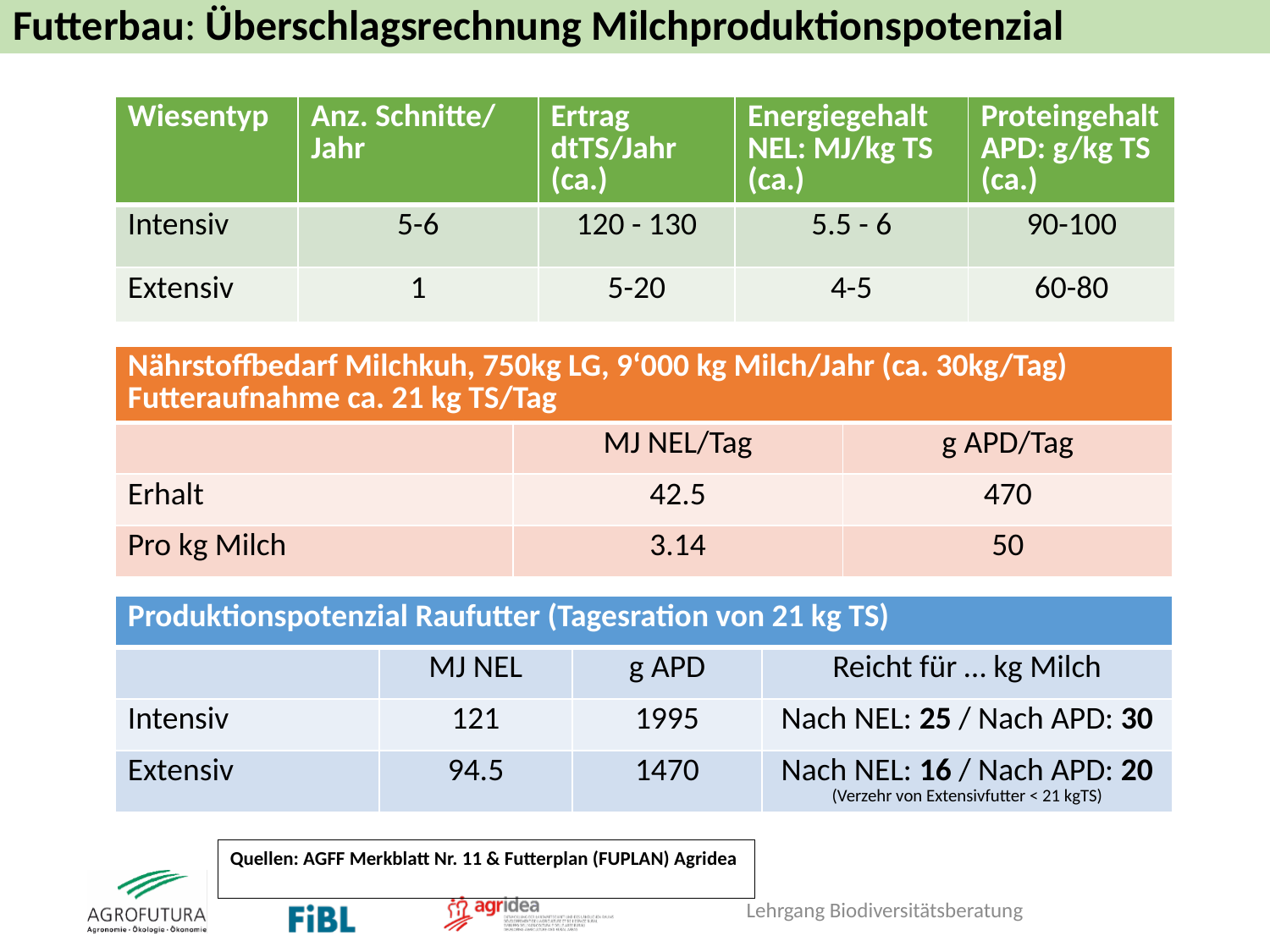

# Futterbau: Überschlagsrechnung Milchproduktionspotenzial
| Wiesentyp | Anz. Schnitte/ Jahr | Ertrag dtTS/Jahr (ca.) | Energiegehalt NEL: MJ/kg TS (ca.) | Proteingehalt APD: g/kg TS (ca.) |
| --- | --- | --- | --- | --- |
| Intensiv | 5-6 | 120 - 130 | 5.5 - 6 | 90-100 |
| Extensiv | 1 | 5-20 | 4-5 | 60-80 |
| Nährstoffbedarf Milchkuh, 750kg LG, 9‘000 kg Milch/Jahr (ca. 30kg/Tag) Futteraufnahme ca. 21 kg TS/Tag |  |  |
| --- | --- | --- |
|  | MJ NEL/Tag | g APD/Tag |
| Erhalt | 42.5 | 470 |
| Pro kg Milch | 3.14 | 50 |
| Produktionspotenzial Raufutter (Tagesration von 21 kg TS) |  |  |  |
| --- | --- | --- | --- |
|  | MJ NEL | g APD | Reicht für … kg Milch |
| Intensiv | 121 | 1995 | Nach NEL: 25 / Nach APD: 30 |
| Extensiv | 94.5 | 1470 | Nach NEL: 16 / Nach APD: 20 (Verzehr von Extensivfutter < 21 kgTS) |
Quellen: AGFF Merkblatt Nr. 11 & Futterplan (FUPLAN) Agridea
Lehrgang Biodiversitätsberatung